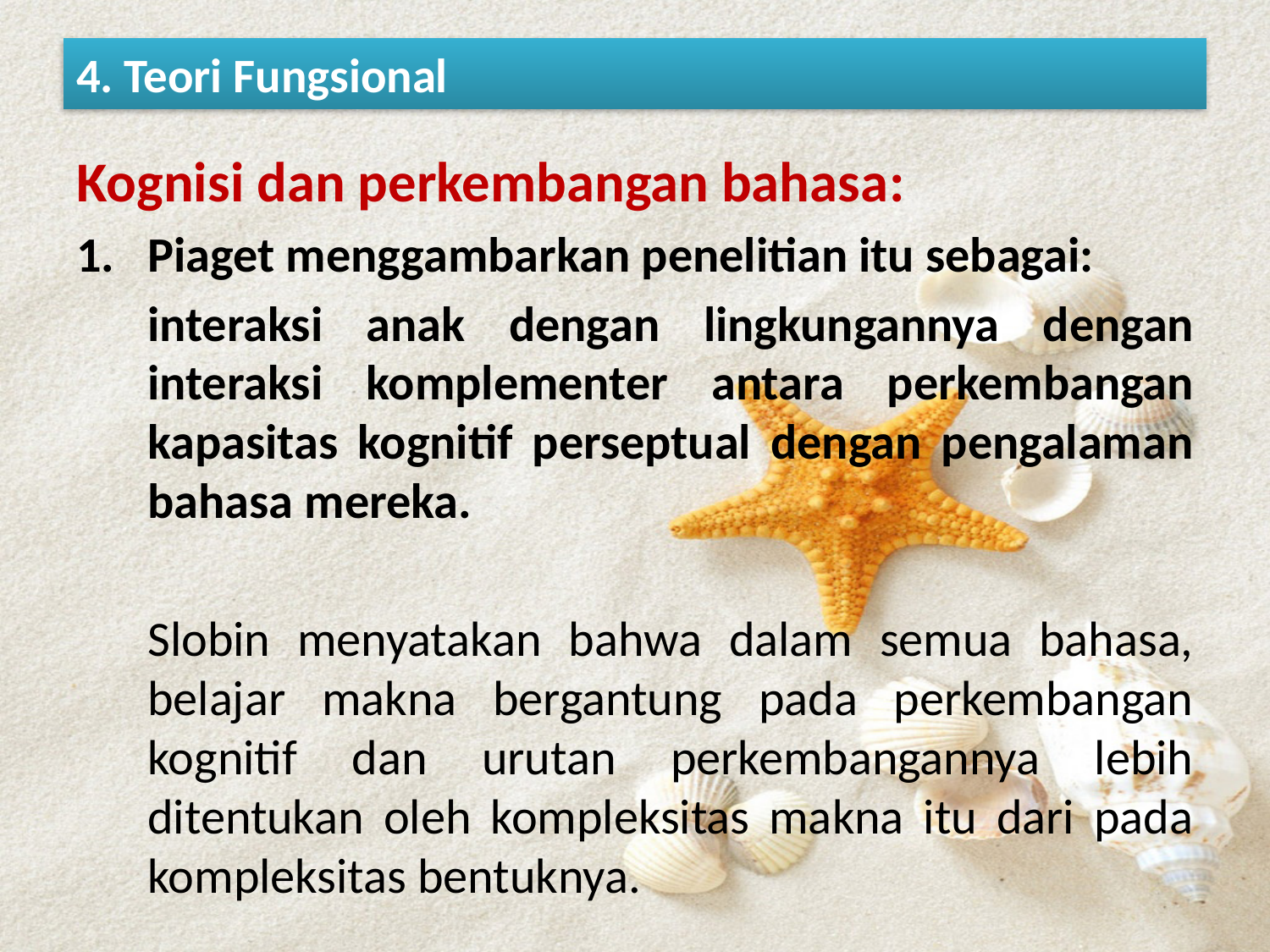

# 4. Teori Fungsional
Kognisi dan perkembangan bahasa:
Piaget menggambarkan penelitian itu sebagai:
	interaksi anak dengan lingkungannya dengan interaksi komplementer antara perkembangan kapasitas kognitif perseptual dengan pengalaman bahasa mereka.

	Slobin menyatakan bahwa dalam semua bahasa, belajar makna bergantung pada perkembangan kognitif dan urutan perkembangannya lebih ditentukan oleh kompleksitas makna itu dari pada kompleksitas bentuknya.